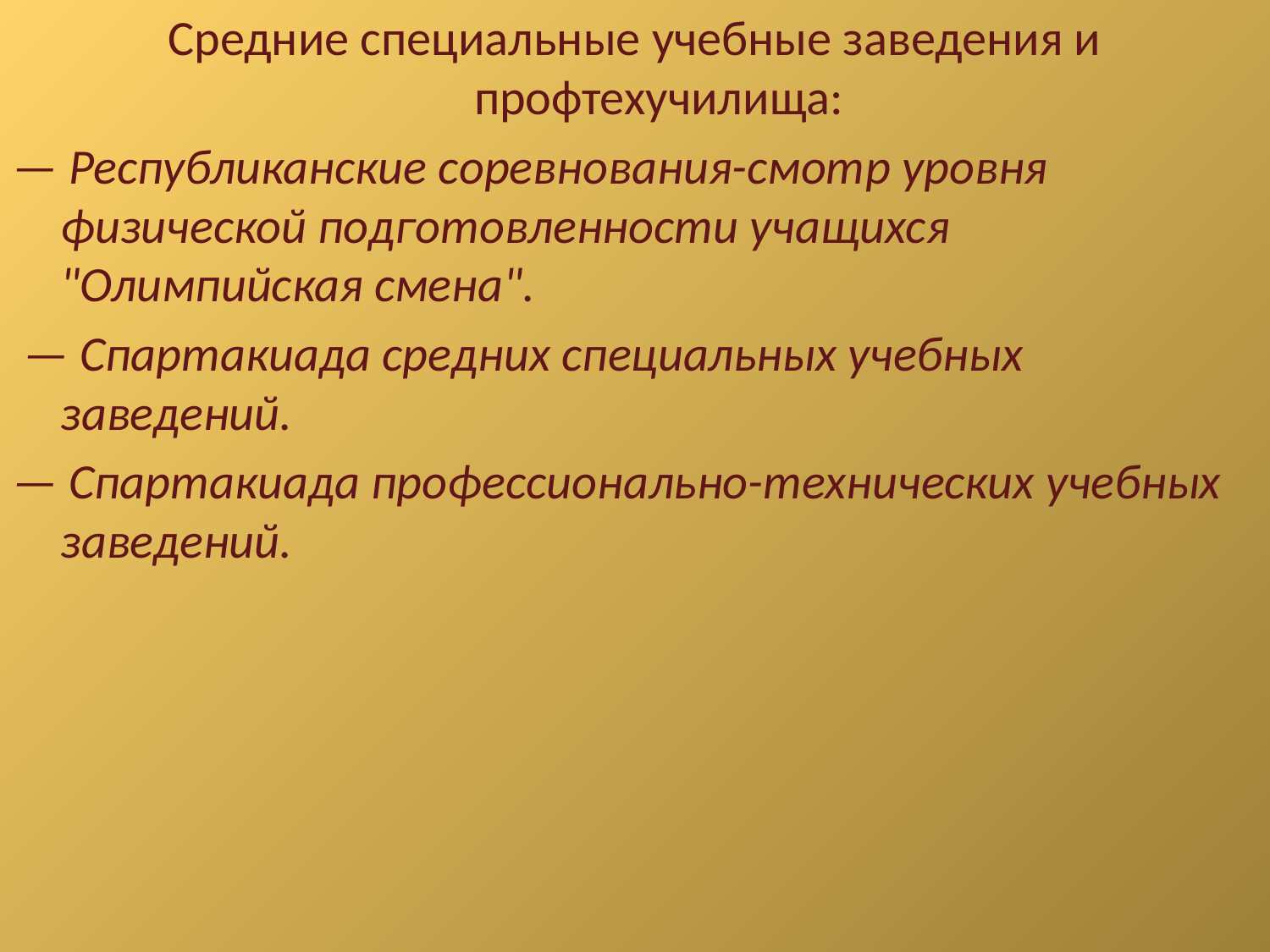

Средние специальные учебные заведения и профтехучилища:
— Республиканские соревнования-смотр уровня физической подготовленности учащихся "Олимпийская смена".
 — Спартакиада средних специальных учебных заведений.
— Спартакиада профессионально-технических учебных заведений.

#